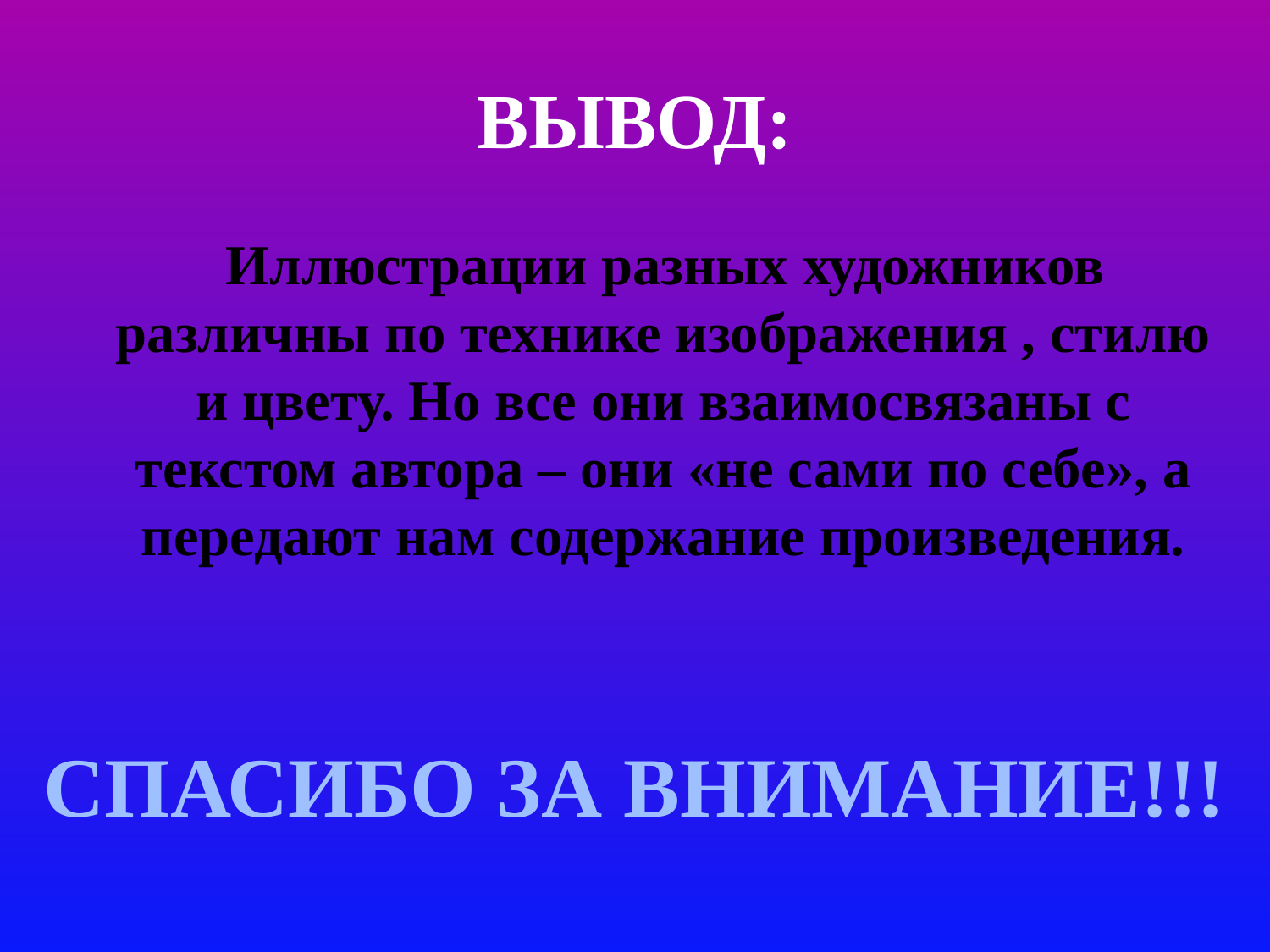

# ВЫВОД:
    Иллюстрации разных художников различны по технике изображения , стилю и цвету. Но все они взаимосвязаны с текстом автора – они «не сами по себе», а передают нам содержание произведения.
СПАСИБО ЗА ВНИМАНИЕ!!!